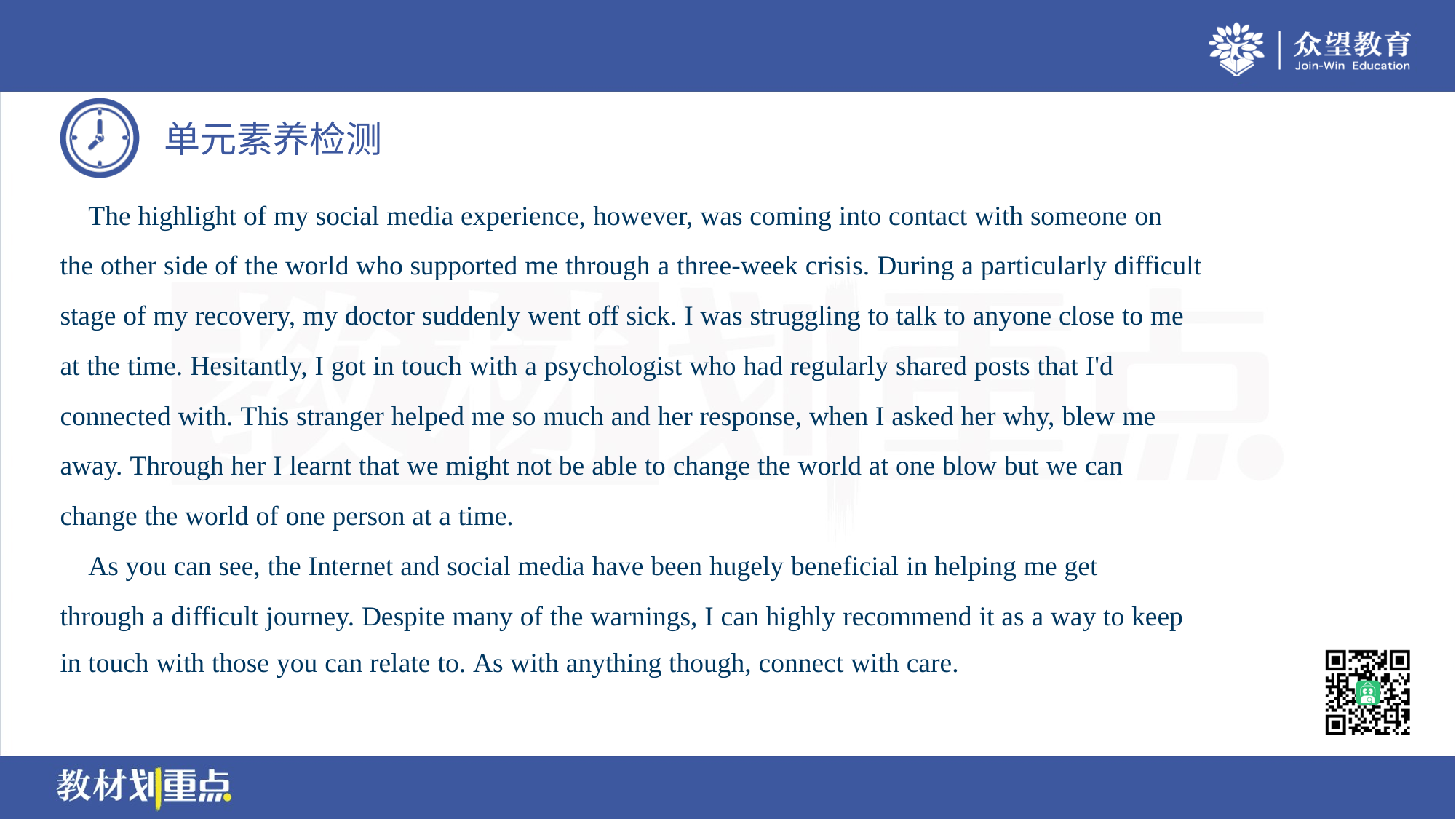

The highlight of my social media experience, however, was coming into contact with someone on
the other side of the world who supported me through a three-week crisis. During a particularly difficult
stage of my recovery, my doctor suddenly went off sick. I was struggling to talk to anyone close to me
at the time. Hesitantly, I got in touch with a psychologist who had regularly shared posts that I'd
connected with. This stranger helped me so much and her response, when I asked her why, blew me
away. Through her I learnt that we might not be able to change the world at one blow but we can
change the world of one person at a time.
    As you can see, the Internet and social media have been hugely beneficial in helping me get
through a difficult journey. Despite many of the warnings, I can highly recommend it as a way to keep
in touch with those you can relate to. As with anything though, connect with care.